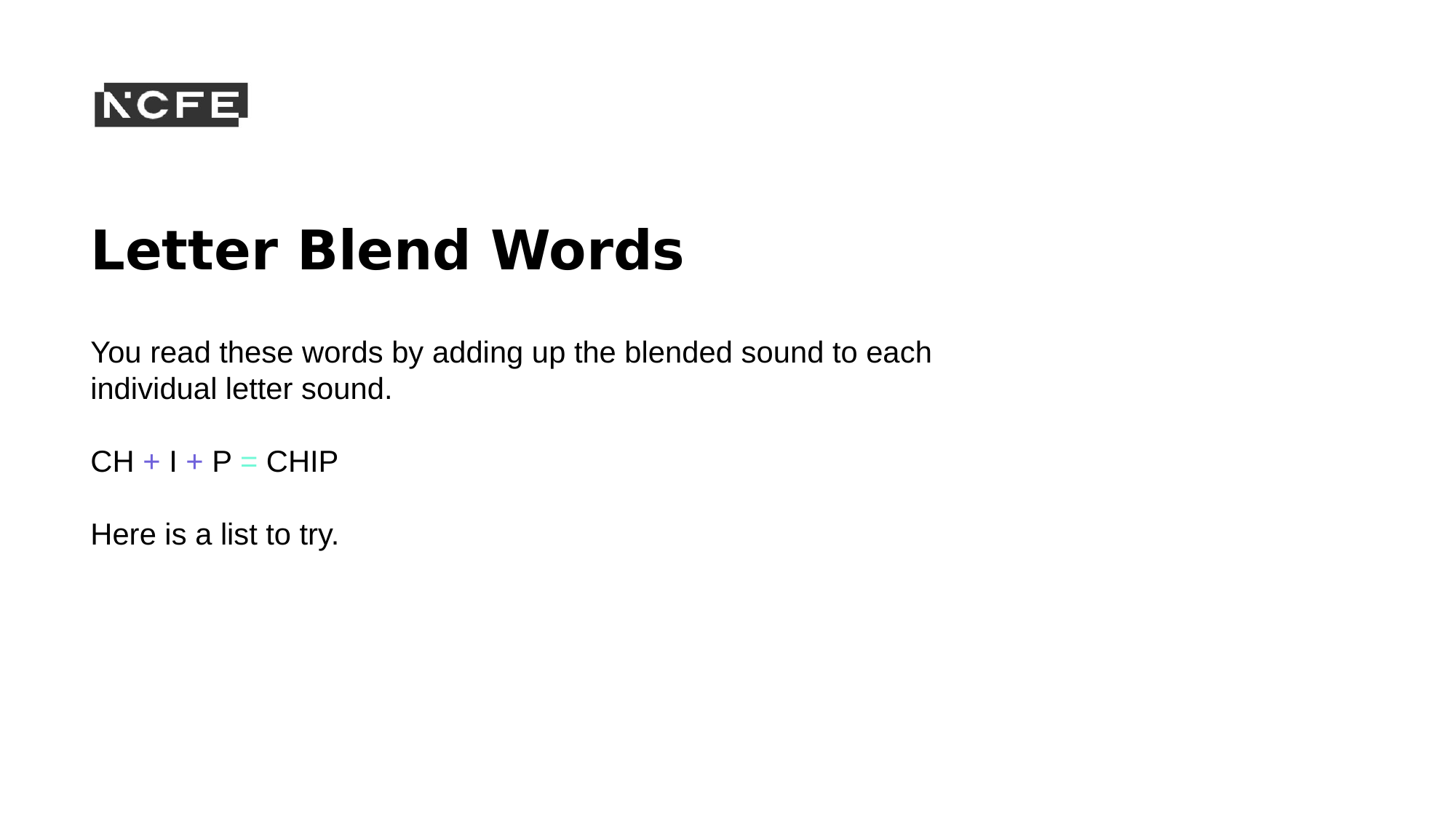

# Letter Blend Words
You read these words by adding up the blended sound to each individual letter sound.

CH + I + P = CHIP

Here is a list to try.